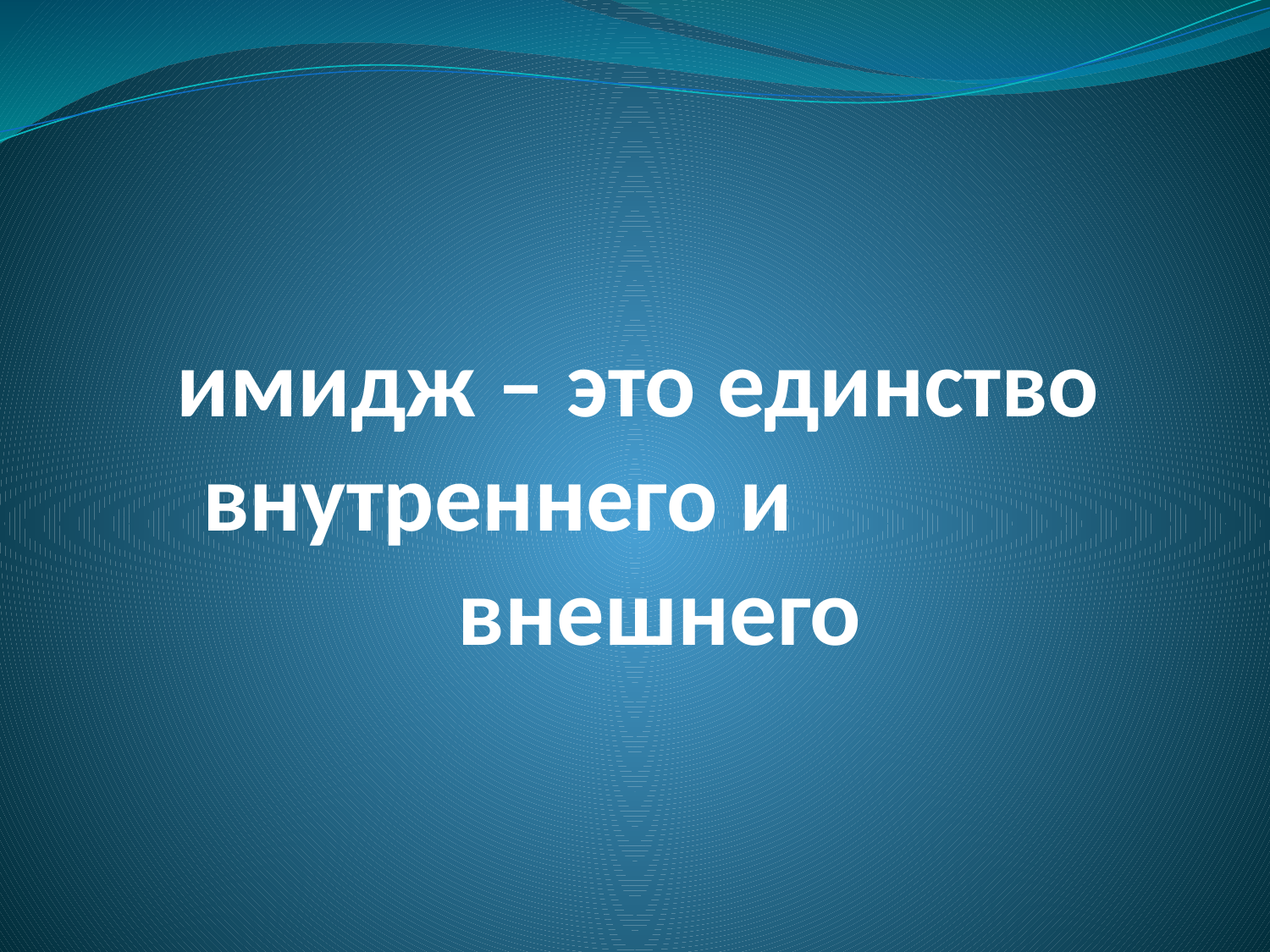

# имидж – это единство   внутреннего и                внешнего